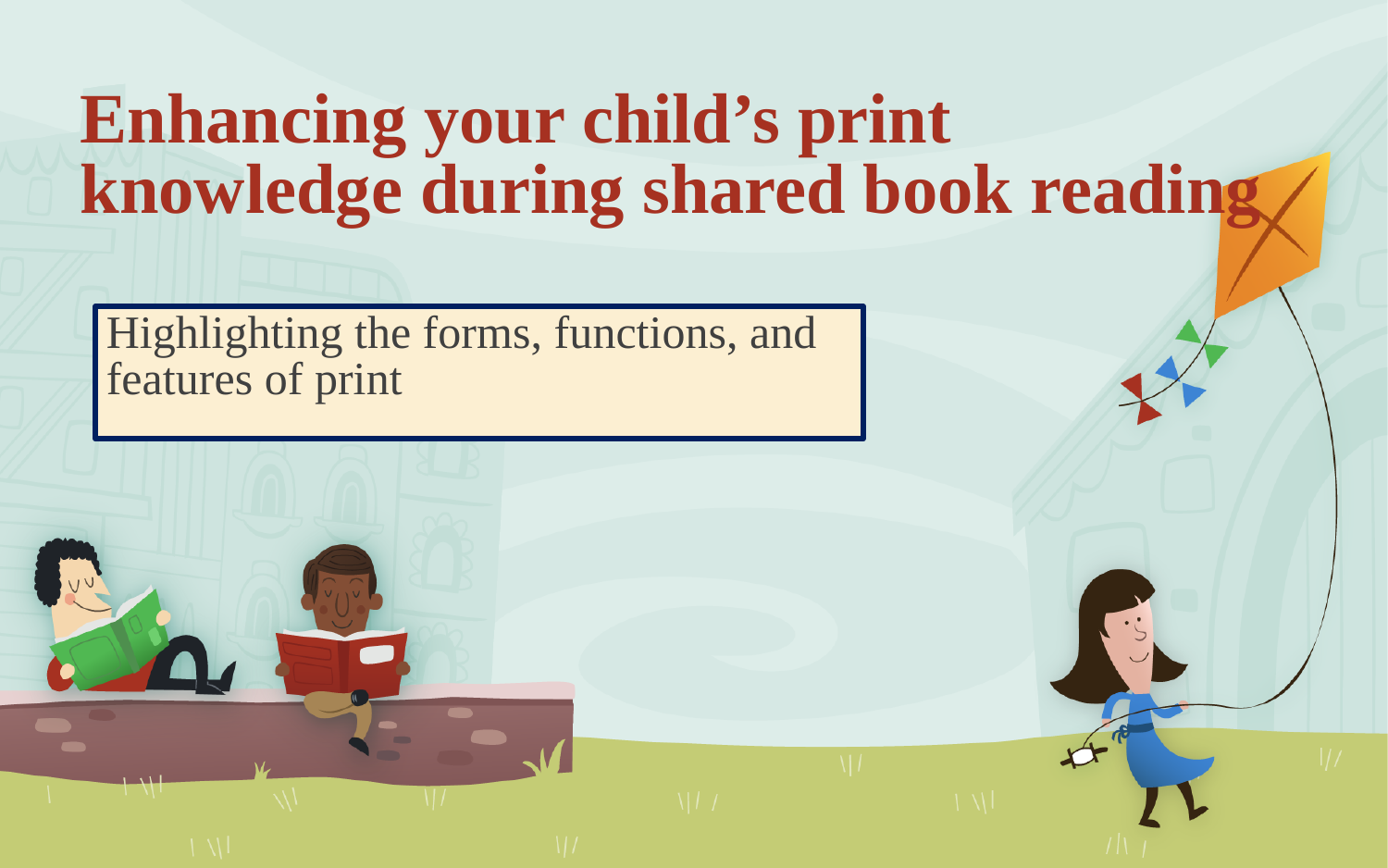

# Enhancing your child’s print knowledge during shared book reading
Highlighting the forms, functions, and features of print